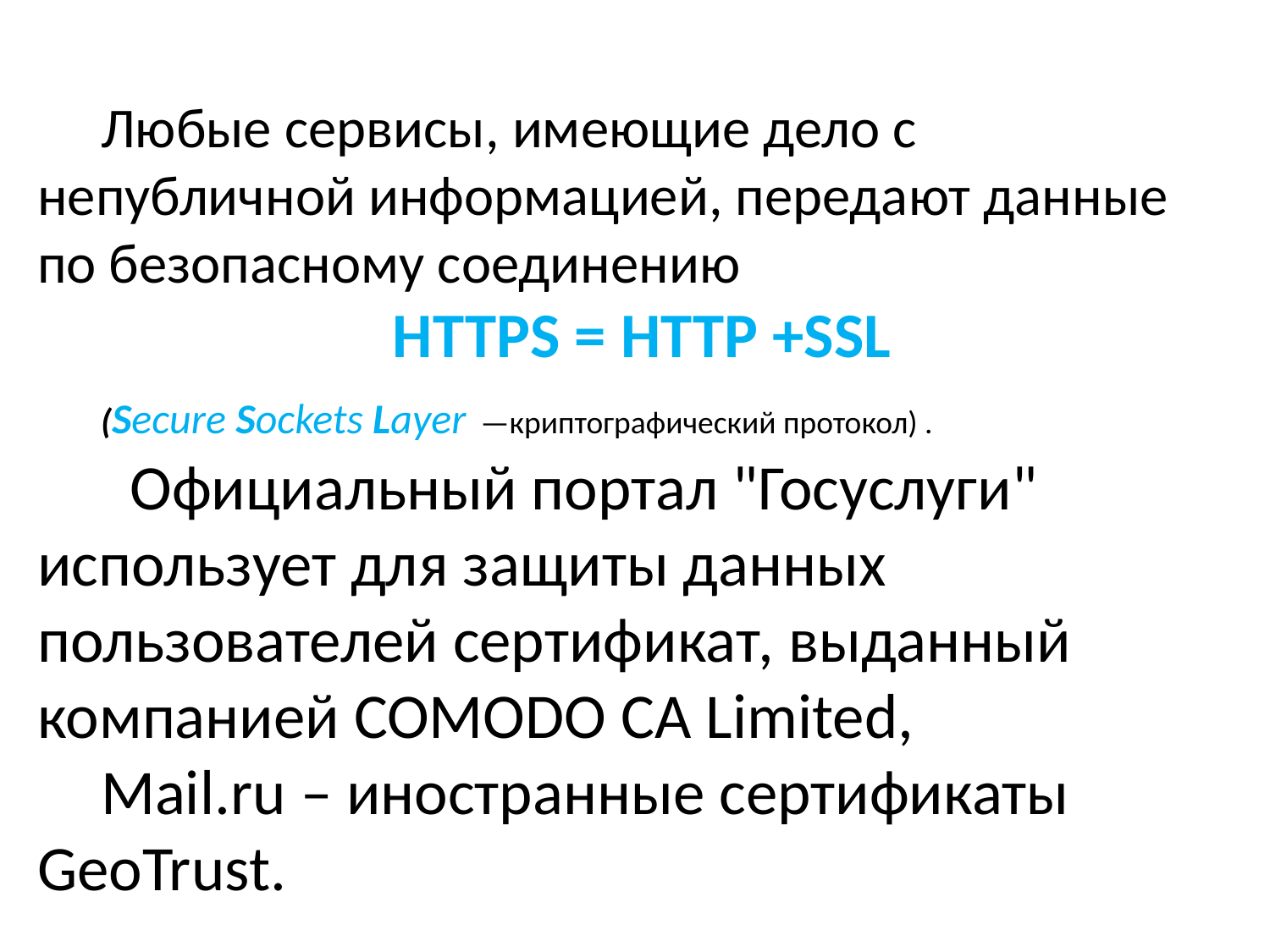

Любые сервисы, имеющие дело с непубличной информацией, передают данные по безопасному соединению
HTTPS = HTTP +SSL
(Secure Sockets Layer —криптографический протокол) .
  Официальный портал "Госуслуги" использует для защиты данных пользователей сертификат, выданный компанией COMODO CA Limited,
Mail.ru – иностранные сертификаты GeoTrust.